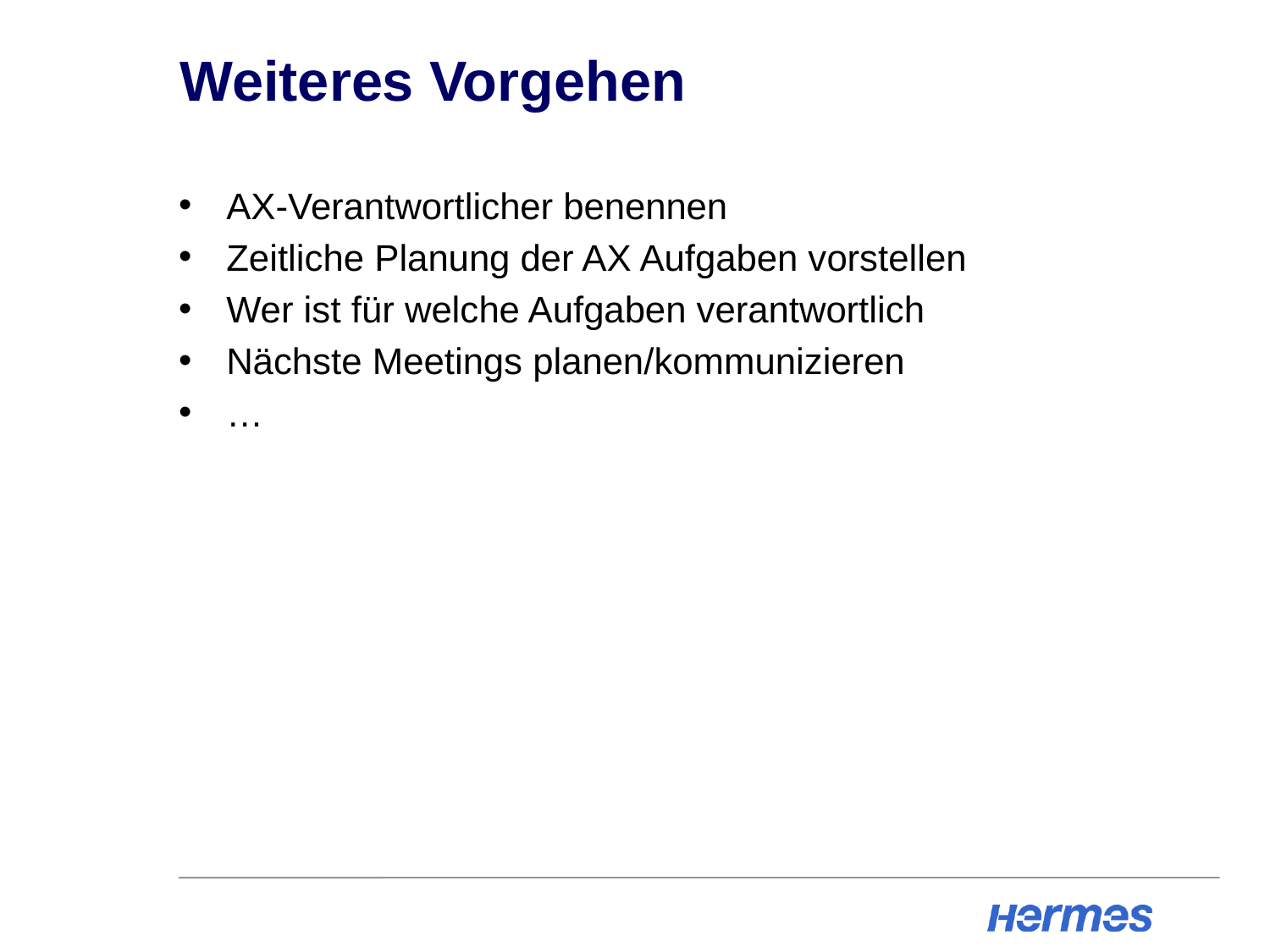

# Weiteres Vorgehen
AX-Verantwortlicher benennen
Zeitliche Planung der AX Aufgaben vorstellen
Wer ist für welche Aufgaben verantwortlich
Nächste Meetings planen/kommunizieren
…